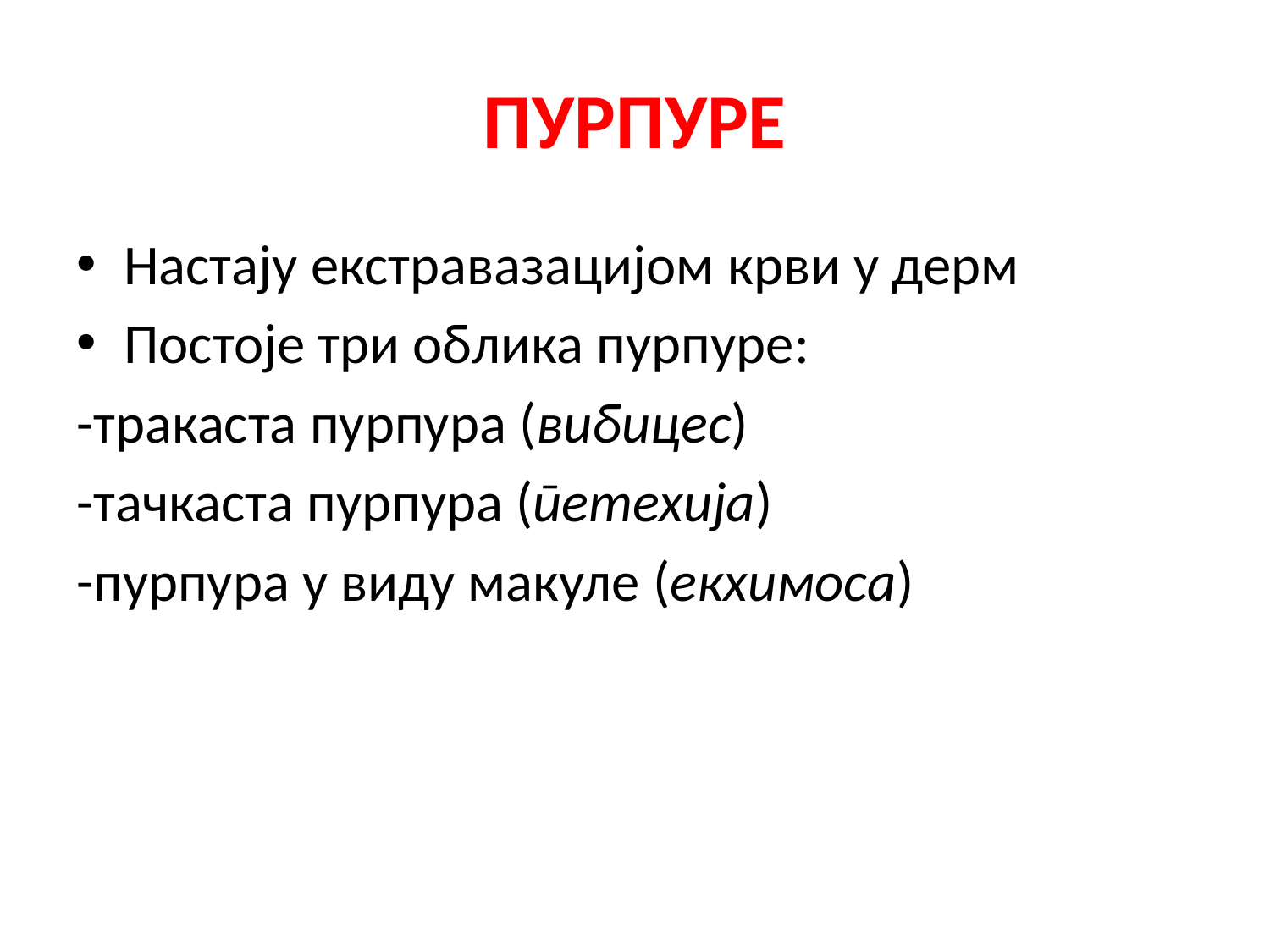

# ПУРПУРЕ
Настају екстравазацијом крви у дерм
Постоје три облика пурпуре:
-тракаста пурпура (вибицес)
-тачкаста пурпура (петехија)
-пурпура у виду макуле (екхимоса)